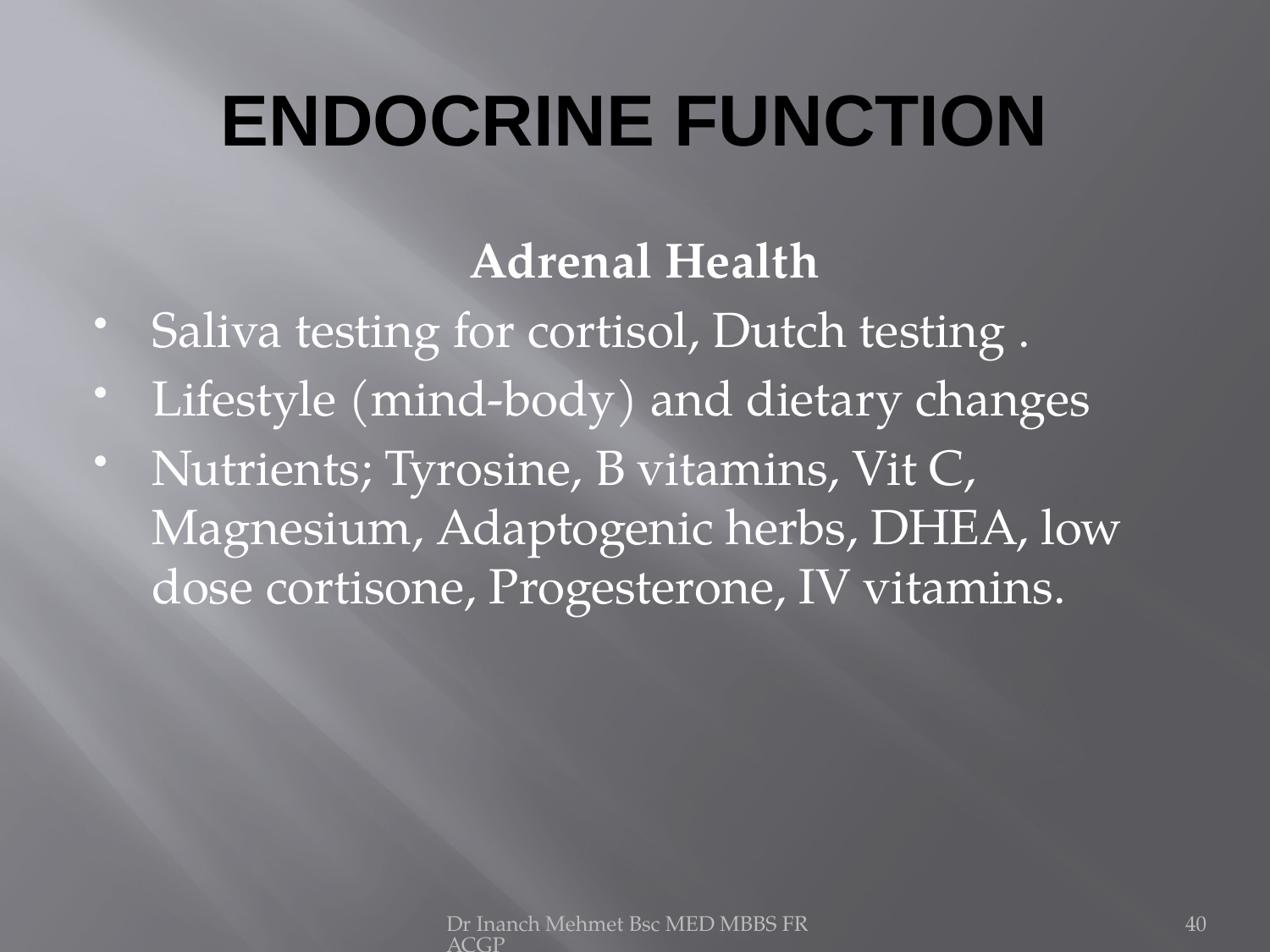

# ENDOCRINE FUNCTION
Adrenal Health
Saliva testing for cortisol, Dutch testing .
Lifestyle (mind-body) and dietary changes
Nutrients; Tyrosine, B vitamins, Vit C, Magnesium, Adaptogenic herbs, DHEA, low dose cortisone, Progesterone, IV vitamins.

Dr Inanch Mehmet Bsc MED MBBS FRACGP
40